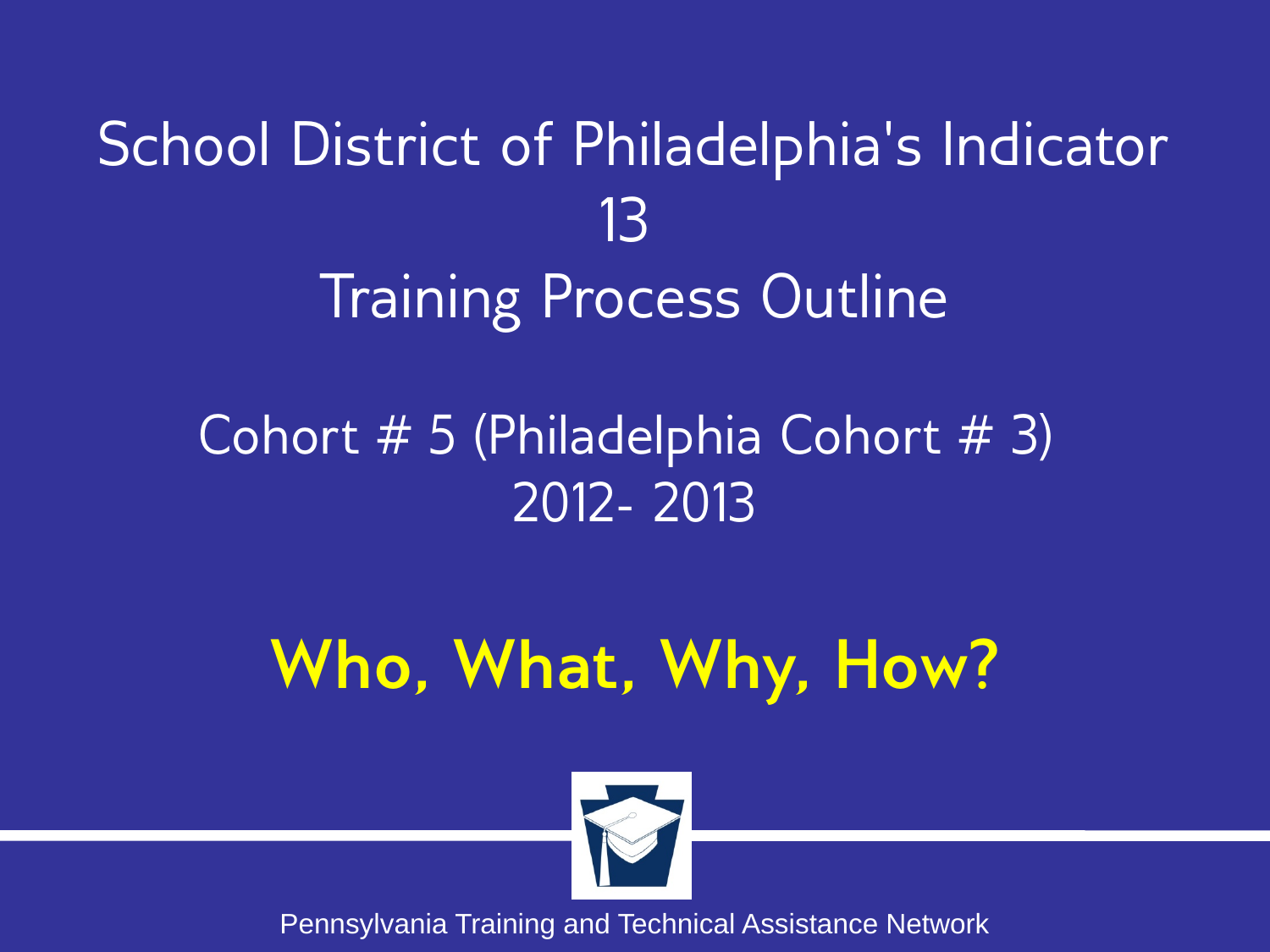

# School District of Philadelphia's Indicator 13 Training Process Outline Cohort # 5 (Philadelphia Cohort # 3) 2012- 2013 Who, What, Why, How?